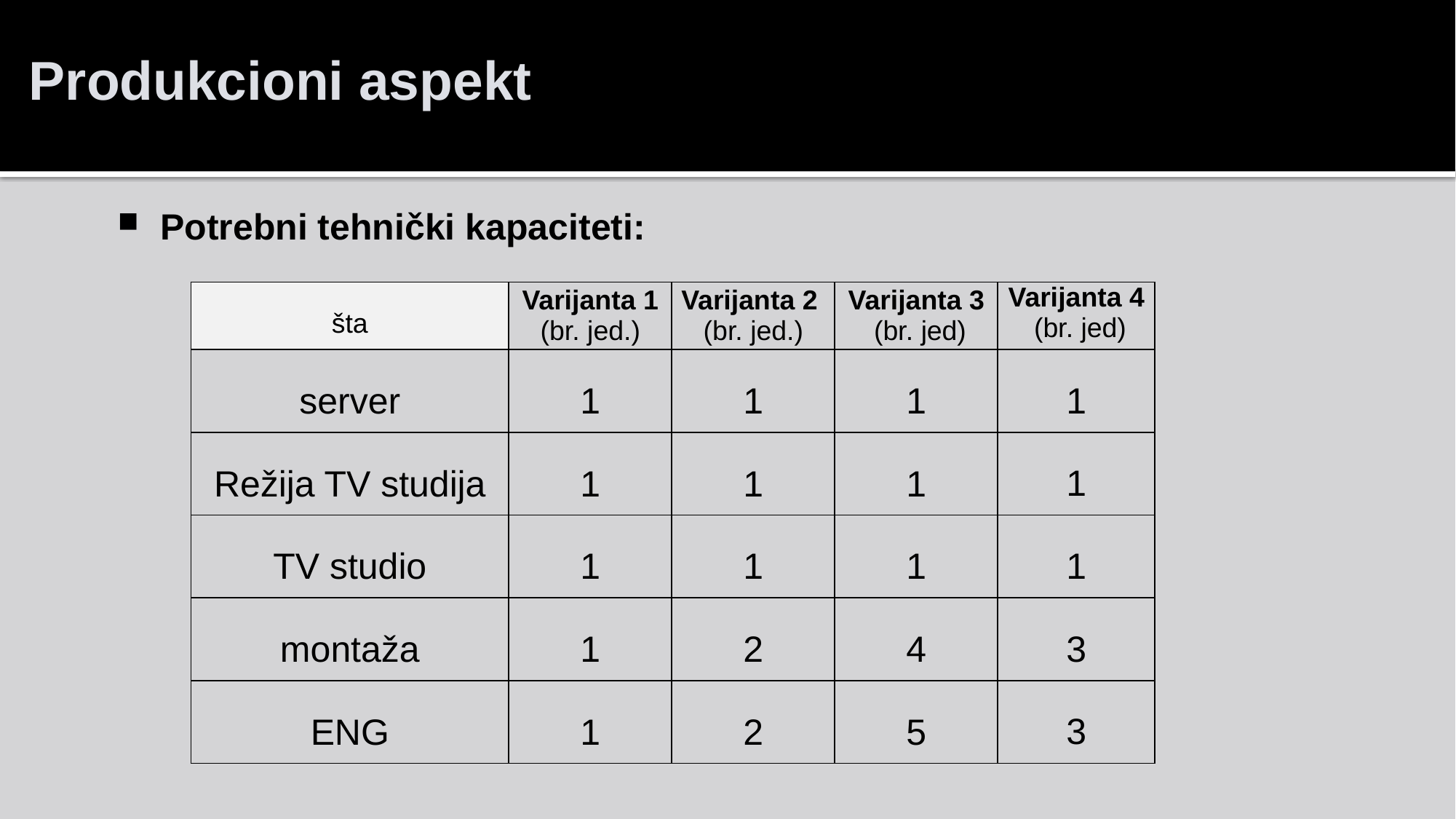

Produkcioni aspekt

Potrebni tehnički kapaciteti:

| šta | Varijanta 1 (br. jed.) | Varijanta 2 (br. jed.) | Varijanta 3 (br. jed) | Varijanta 4 (br. jed) |
| --- | --- | --- | --- | --- |
| server | 1 | 1 | 1 | 1 |
| Režija TV studija | 1 | 1 | 1 | 1 |
| TV studio | 1 | 1 | 1 | 1 |
| montaža | 1 | 2 | 4 | 3 |
| ENG | 1 | 2 | 5 | 3 |